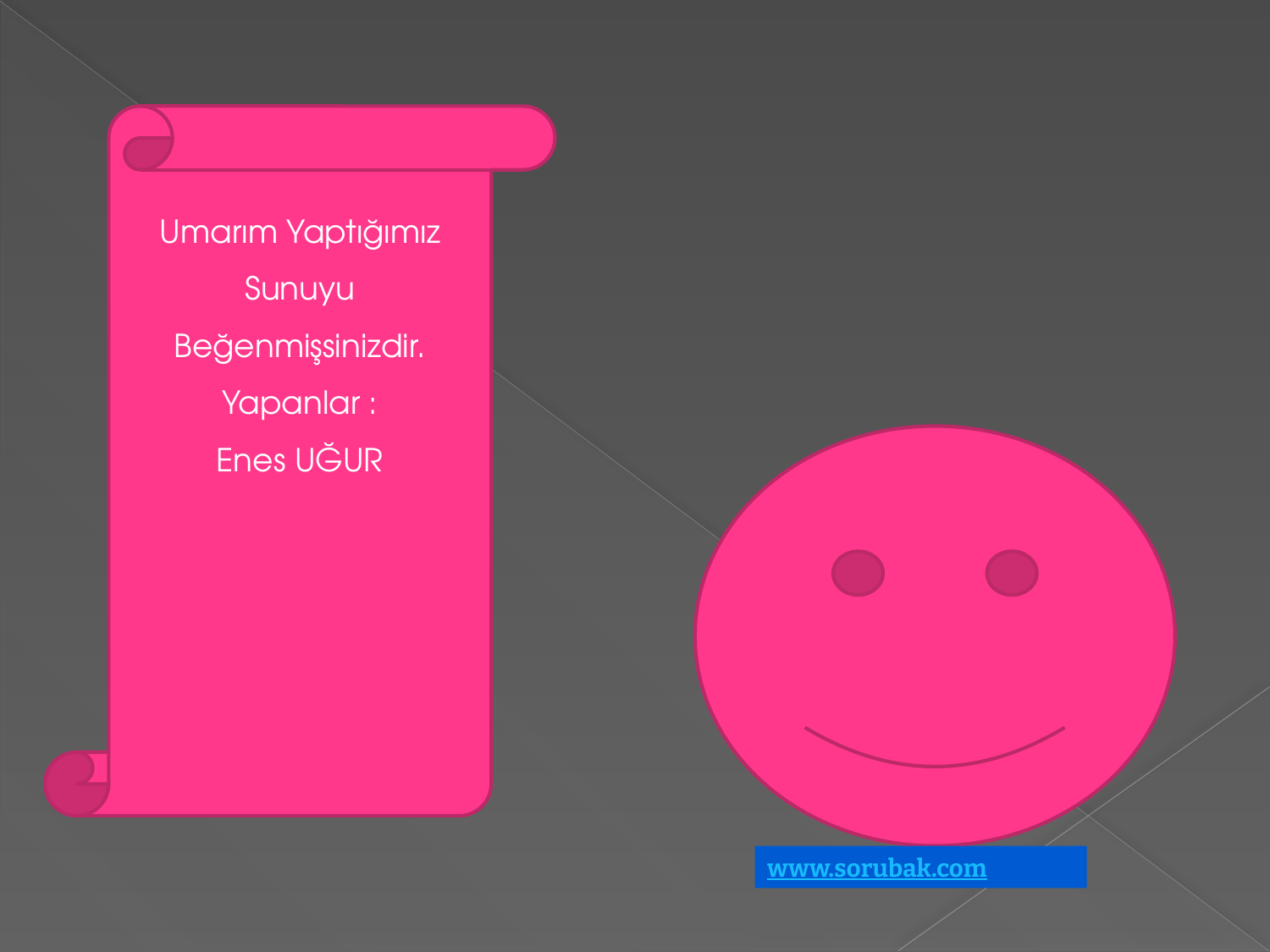

Umarım Yaptığımız Sunuyu Beğenmişsinizdir.
Yapanlar :
Enes UĞUR

www.sorubak.com